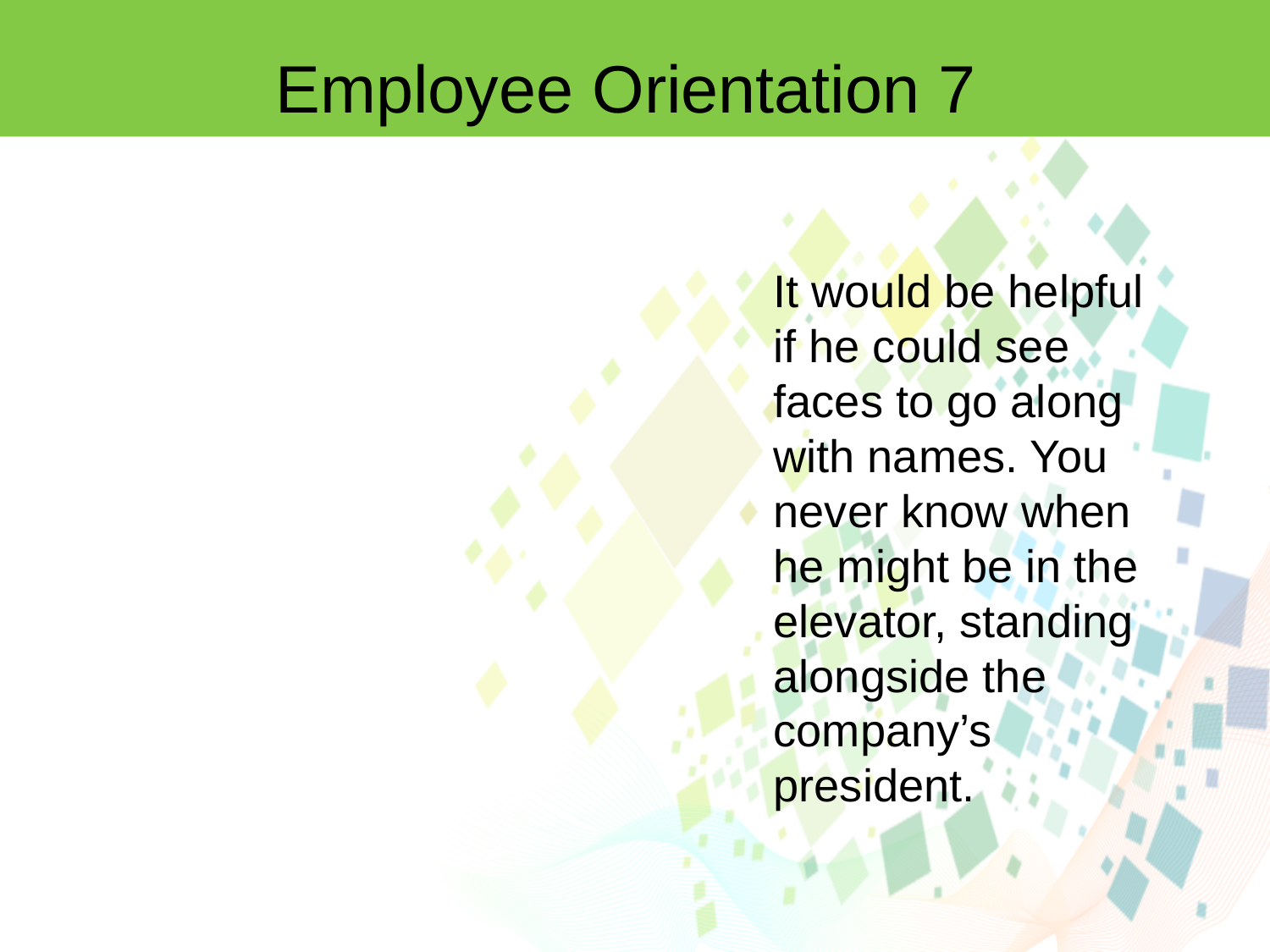

Employee Orientation 7
It would be helpful if he could see
faces to go along with names. You never know when he might be in the elevator, standing alongside the company’s president.